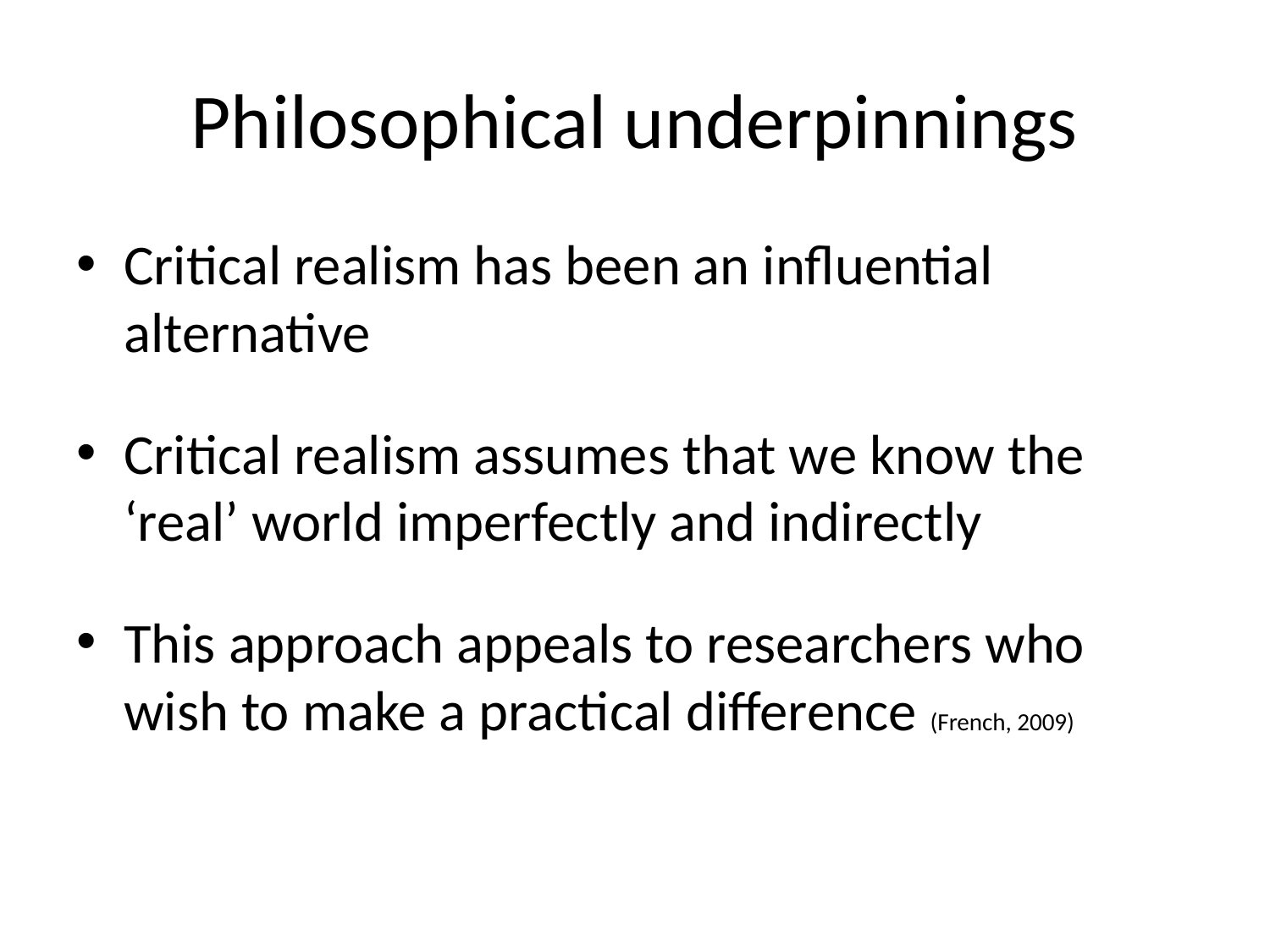

# Philosophical underpinnings
Critical realism has been an influential alternative
Critical realism assumes that we know the ‘real’ world imperfectly and indirectly
This approach appeals to researchers who wish to make a practical difference (French, 2009)